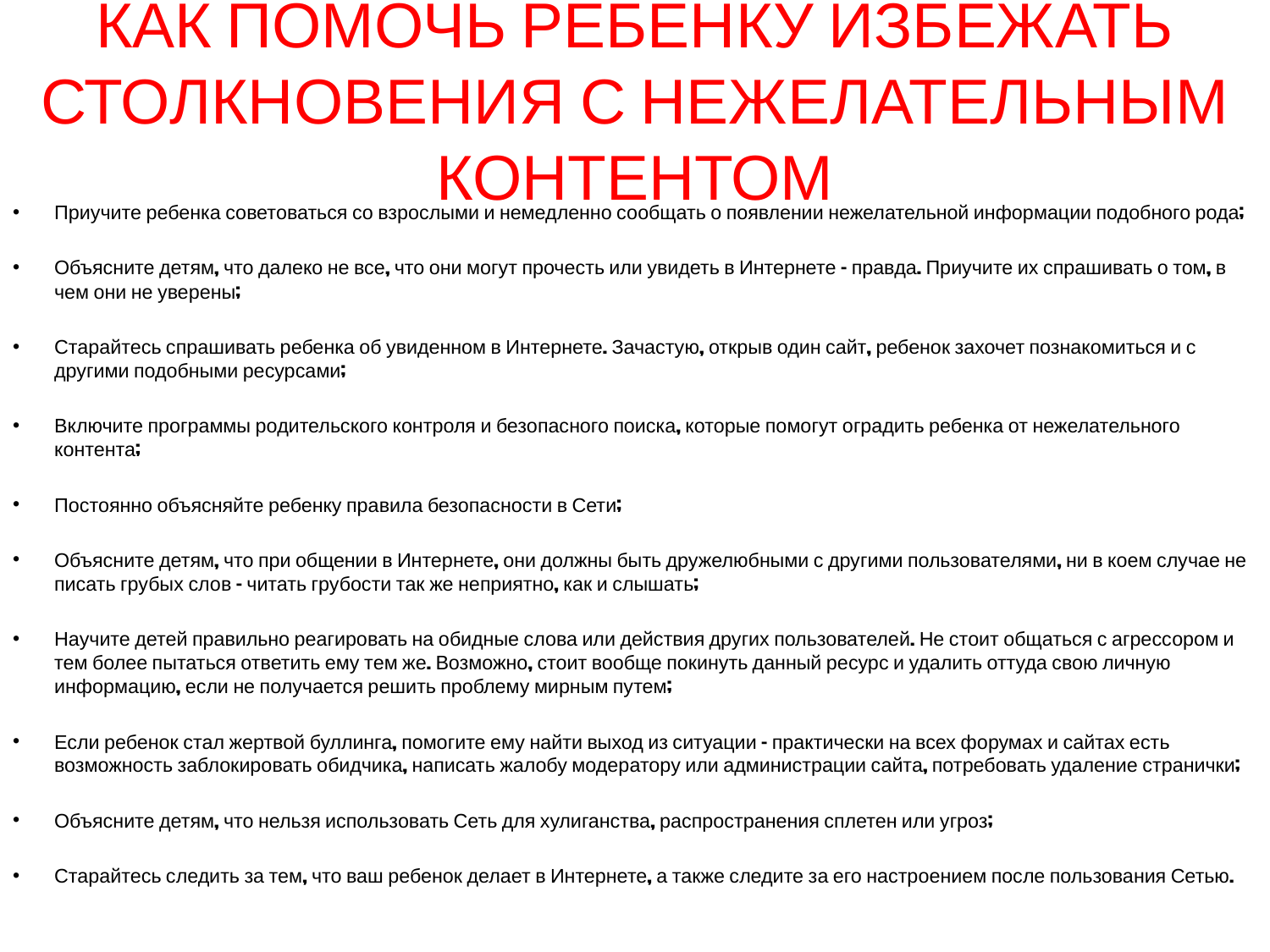

# КАК ПОМОЧЬ РЕБЕНКУ ИЗБЕЖАТЬ СТОЛКНОВЕНИЯ С НЕЖЕЛАТЕЛЬНЫМ КОНТЕНТОМ

Приучите ребенка советоваться со взрослыми и немедленно сообщать о появлении нежелательной информации подобного рода;

Объясните детям, что далеко не все, что они могут прочесть или увидеть в Интернете – правда. Приучите их спрашивать о том, в чем они не уверены;

Старайтесь спрашивать ребенка об увиденном в Интернете. Зачастую, открыв один сайт, ребенок захочет познакомиться и с другими подобными ресурсами;

Включите программы родительского контроля и безопасного поиска, которые помогут оградить ребенка от нежелательного контента;

Постоянно объясняйте ребенку правила безопасности в Сети;

Объясните детям, что при общении в Интернете, они должны быть дружелюбными с другими пользователями, ни в коем случае не писать грубых слов – читать грубости так же неприятно, как и слышать;

Научите детей правильно реагировать на обидные слова или действия других пользователей. Не стоит общаться с агрессором и тем более пытаться ответить ему тем же. Возможно, стоит вообще покинуть данный ресурс и удалить оттуда свою личную информацию, если не получается решить проблему мирным путем;

Если ребенок стал жертвой буллинга, помогите ему найти выход из ситуации – практически на всех форумах и сайтах есть возможность заблокировать обидчика, написать жалобу модератору или администрации сайта, потребовать удаление странички;

Объясните детям, что нельзя использовать Сеть для хулиганства, распространения сплетен или угроз;

Старайтесь следить за тем, что ваш ребенок делает в Интернете, а также следите за его настроением после пользования Сетью.